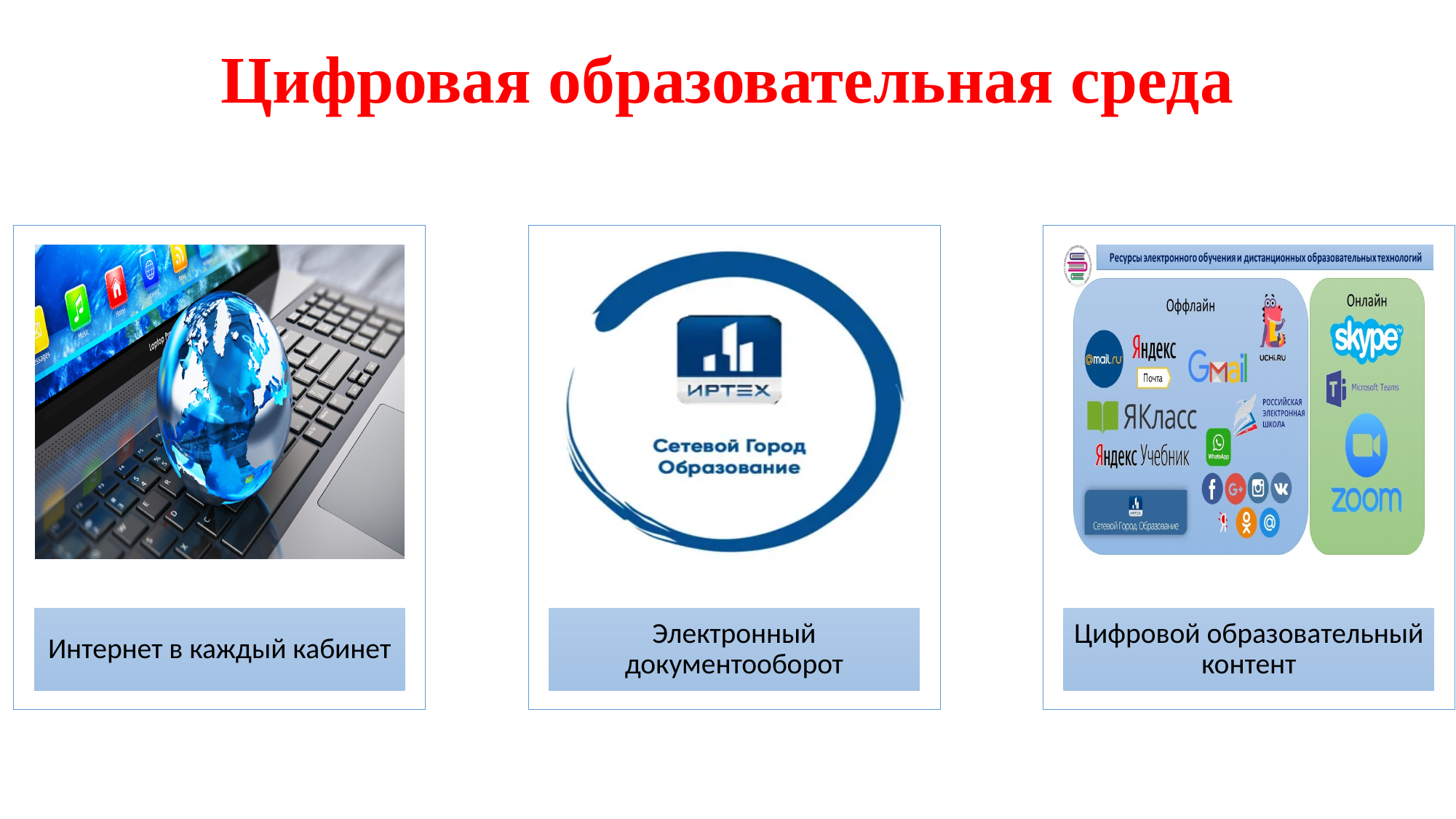

# Цифровая образовательная среда
Интернет в каждый кабинет

Электронный документооборот

Цифровой образовательный контент